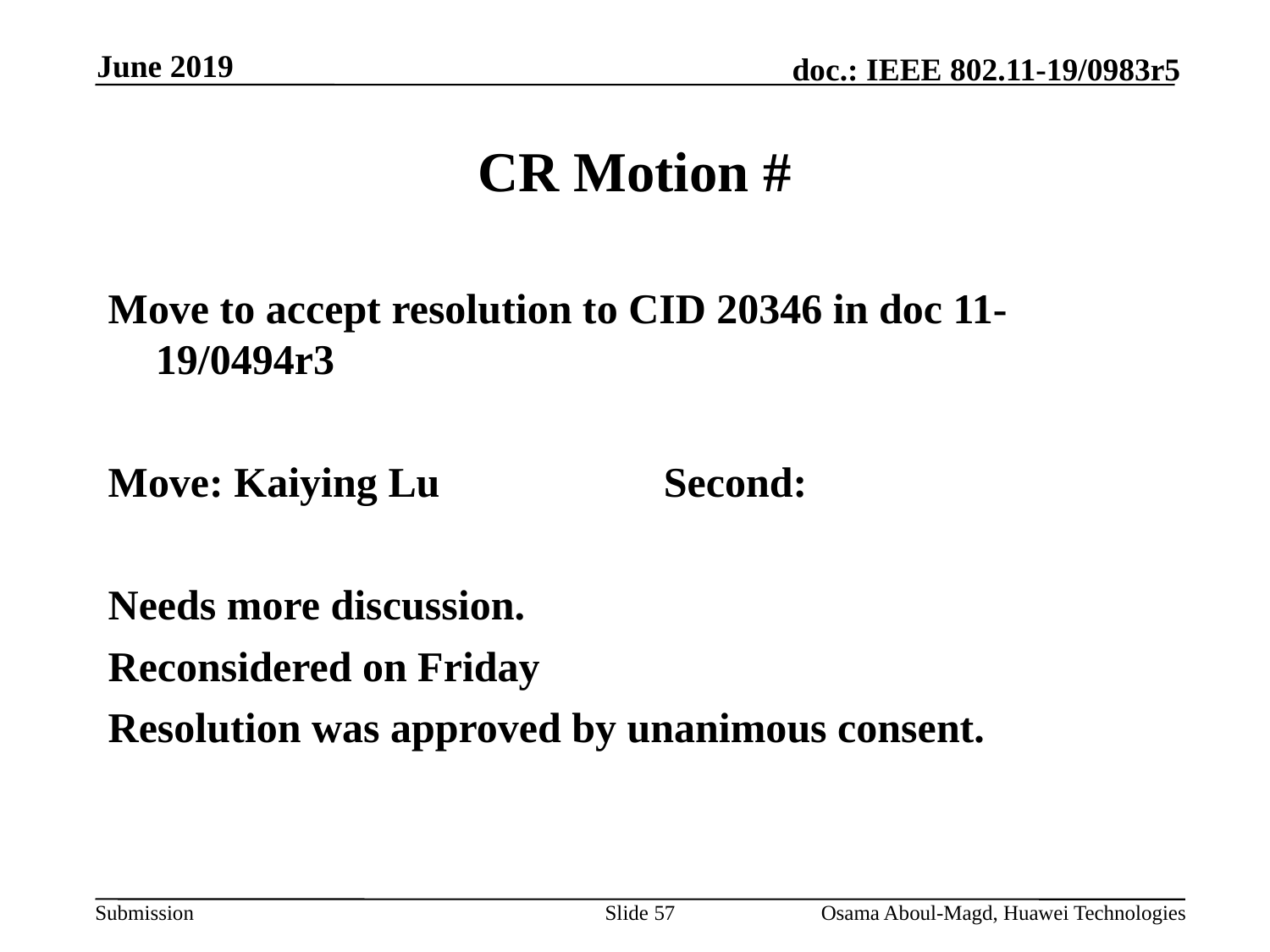

June 2019
# CR Motion #
Move to accept resolution to CID 20346 in doc 11-19/0494r3

Move: Kaiying Lu		Second:

Needs more discussion.
Reconsidered on Friday
Resolution was approved by unanimous consent.
Slide 57
Osama Aboul-Magd, Huawei Technologies